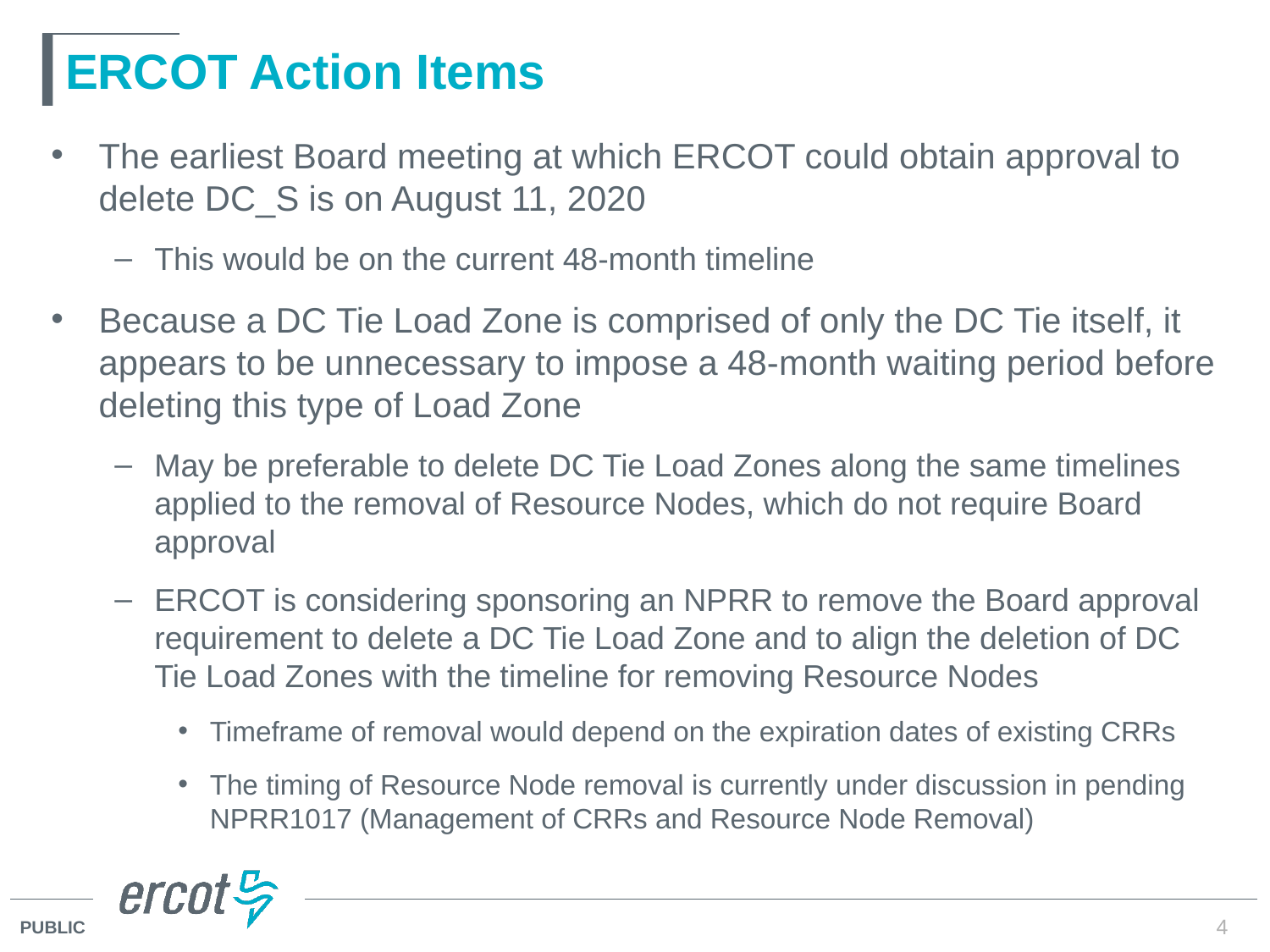

# ERCOT Action Items
The earliest Board meeting at which ERCOT could obtain approval to delete DC_S is on August 11, 2020
This would be on the current 48-month timeline
Because a DC Tie Load Zone is comprised of only the DC Tie itself, it appears to be unnecessary to impose a 48-month waiting period before deleting this type of Load Zone
May be preferable to delete DC Tie Load Zones along the same timelines applied to the removal of Resource Nodes, which do not require Board approval
ERCOT is considering sponsoring an NPRR to remove the Board approval requirement to delete a DC Tie Load Zone and to align the deletion of DC Tie Load Zones with the timeline for removing Resource Nodes
Timeframe of removal would depend on the expiration dates of existing CRRs
The timing of Resource Node removal is currently under discussion in pending NPRR1017 (Management of CRRs and Resource Node Removal)
4